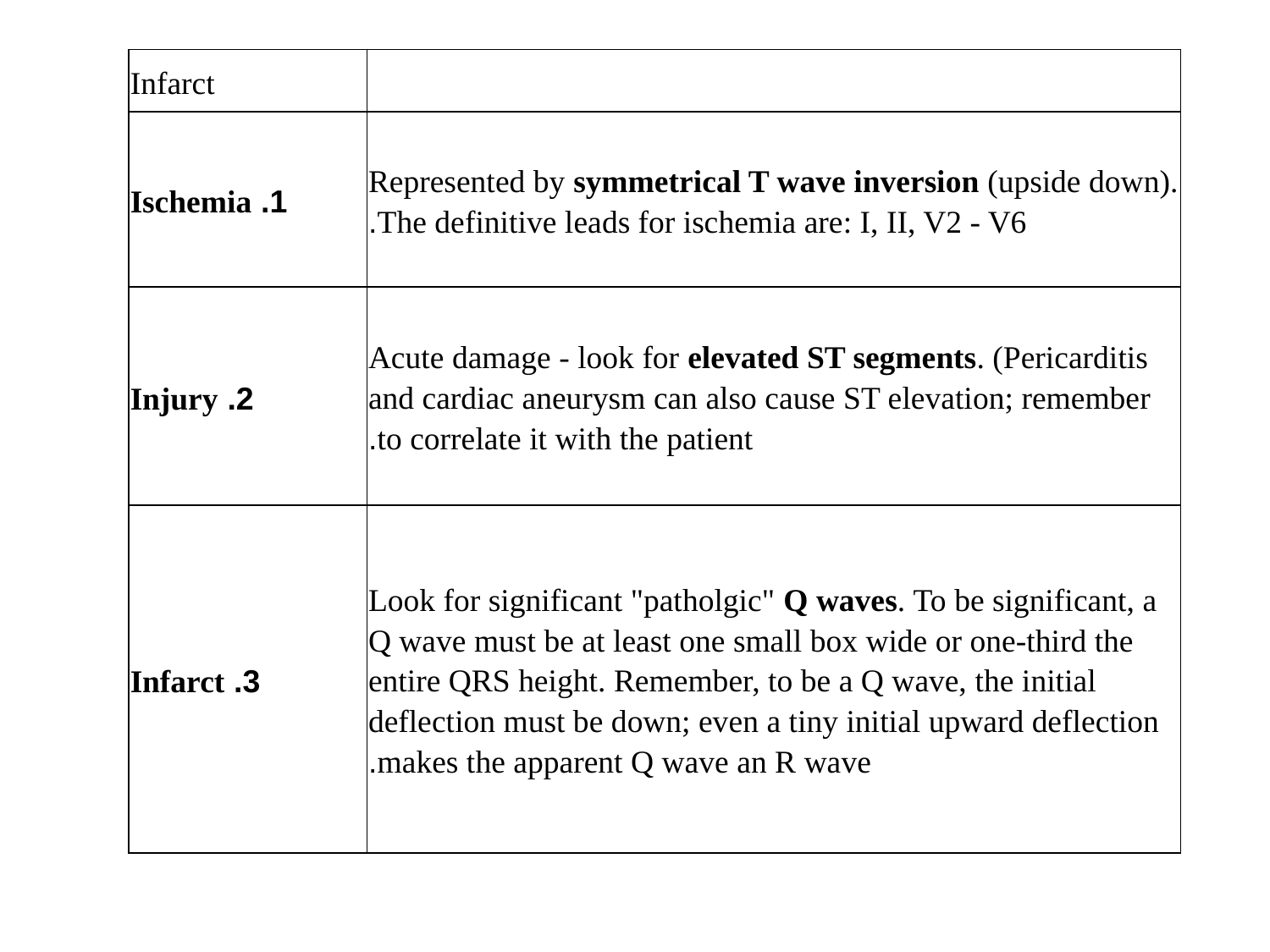

| Infarct |  |
| --- | --- |
| 1. Ischemia | Represented by symmetrical T wave inversion (upside down). The definitive leads for ischemia are: I, II, V2 - V6. |
| 2. Injury | Acute damage - look for elevated ST segments. (Pericarditis and cardiac aneurysm can also cause ST elevation; remember to correlate it with the patient. |
| 3. Infarct | Look for significant "patholgic" Q waves. To be significant, a Q wave must be at least one small box wide or one-third the entire QRS height. Remember, to be a Q wave, the initial deflection must be down; even a tiny initial upward deflection makes the apparent Q wave an R wave. |